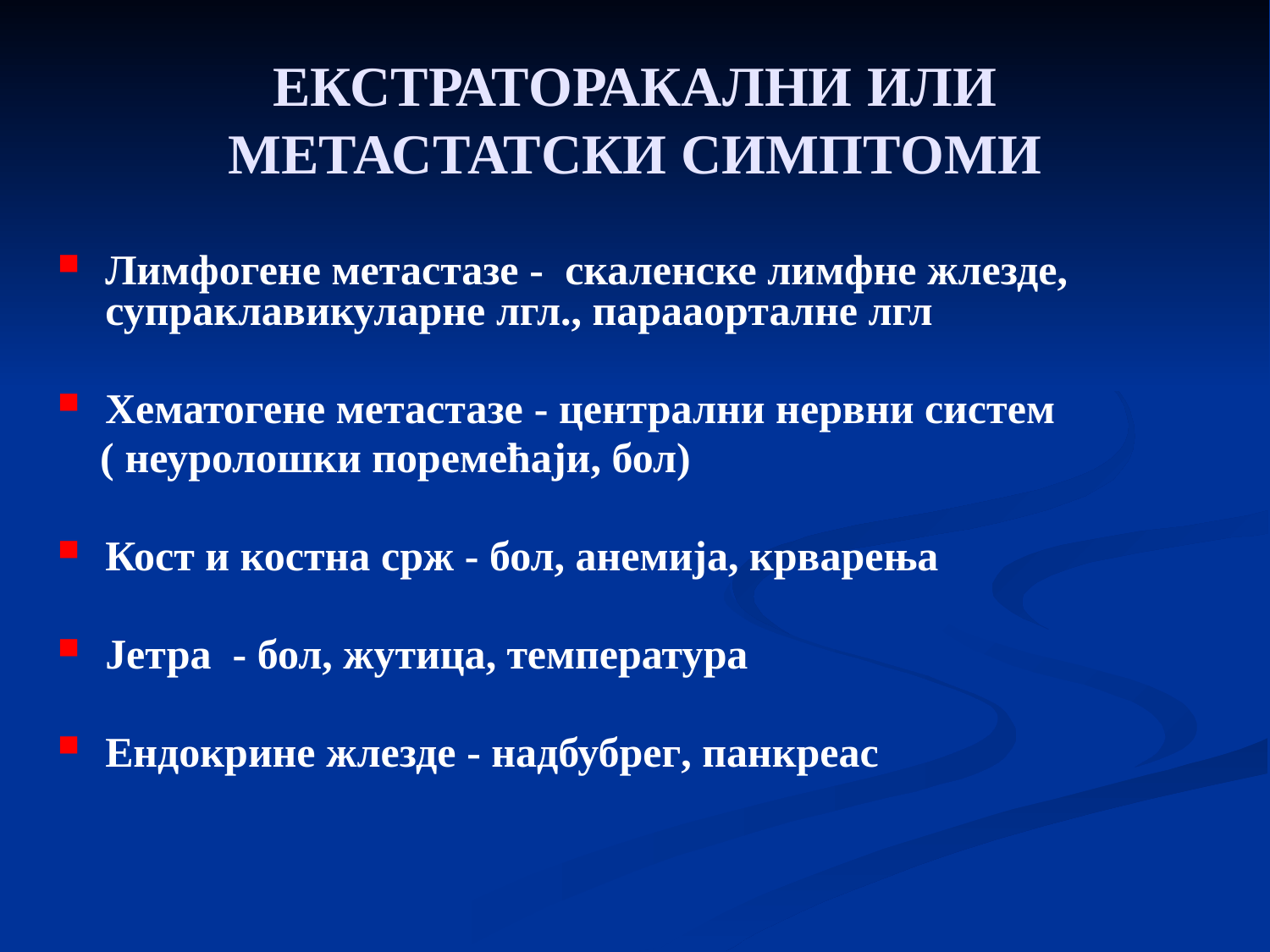

# ЕКСТРАТОРАКАЛНИ ИЛИ МЕТАСТАТСКИ СИМПТОМИ
Лимфогене метастазе -  скаленске лимфне жлезде, супраклавикуларне лгл., парааорталне лгл

Хематогене метастазе - централни нервни систем
    ( неуролошки поремећаји, бол)

Кост и костна срж - бол, анемија, крварења

Јетра  - бол, жутица, температура

Ендокрине жлезде - надбубрег, панкреас